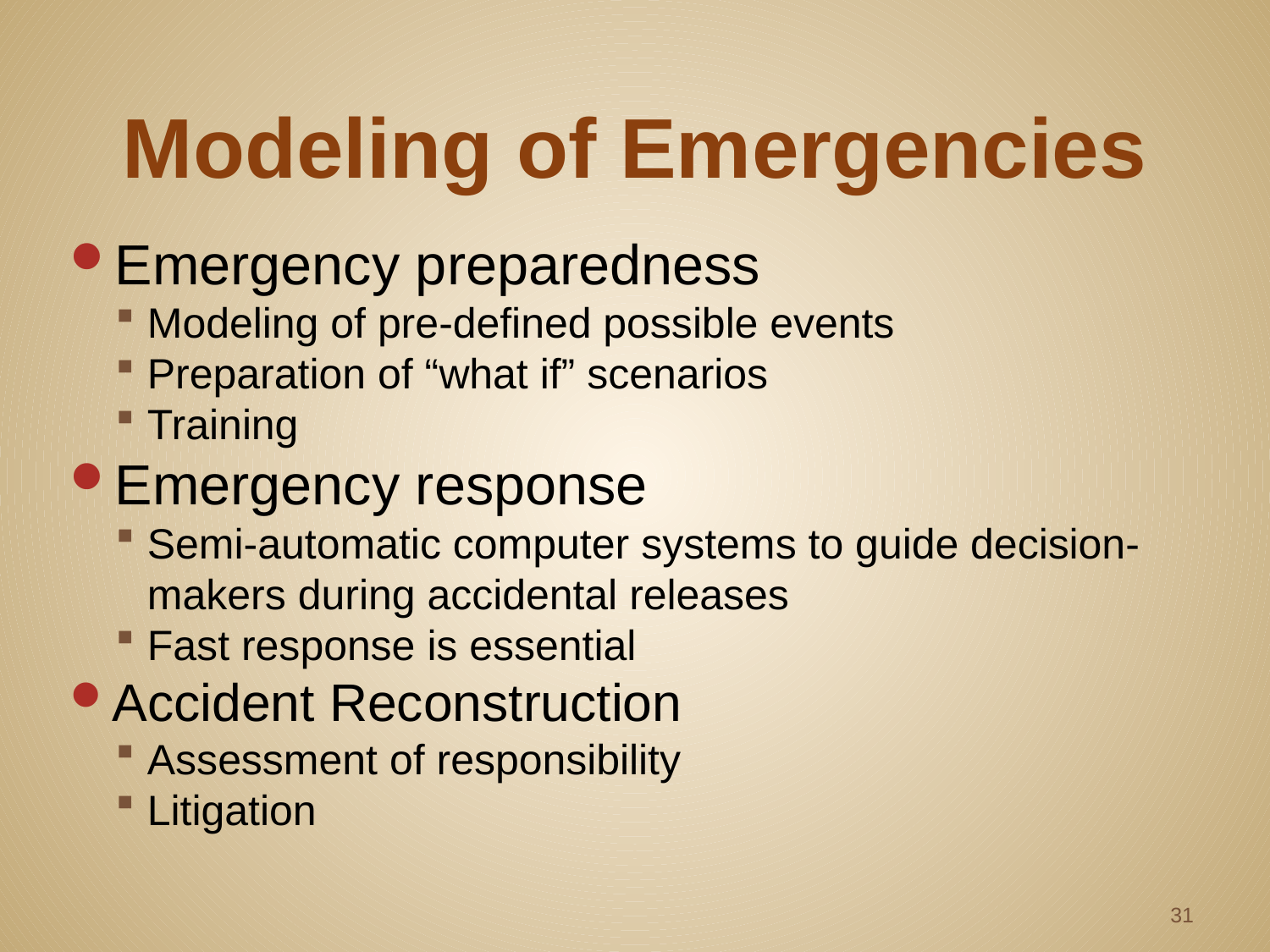

# Modeling of Emergencies
Emergency preparedness
Modeling of pre-defined possible events
Preparation of “what if” scenarios
Training
Emergency response
Semi-automatic computer systems to guide decision-makers during accidental releases
Fast response is essential
Accident Reconstruction
Assessment of responsibility
Litigation
31